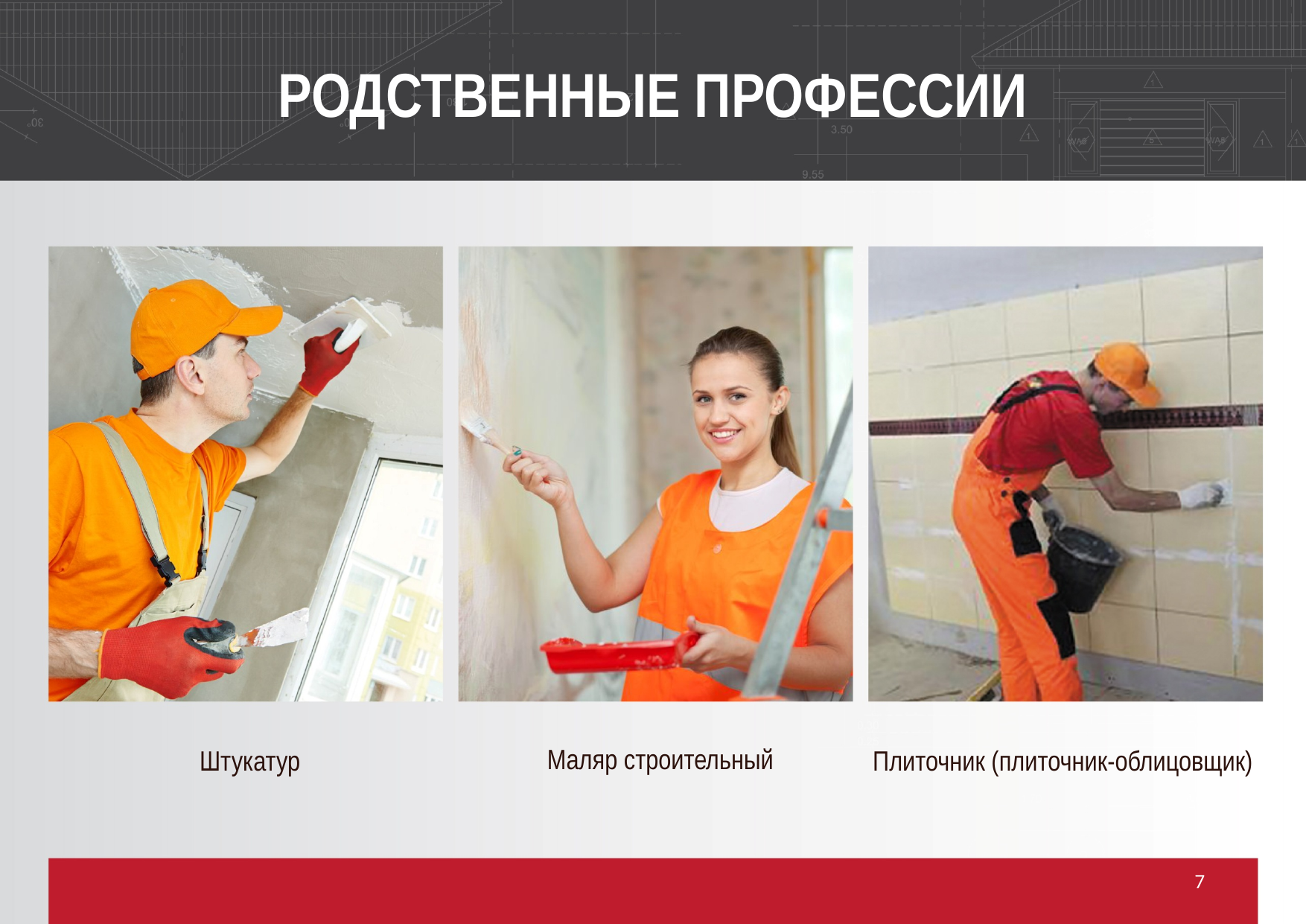

РОДСТВЕННЫЕ ПРОФЕССИИ
Маляр строительный
Плиточник (плиточник-облицовщик)
Штукатур
7